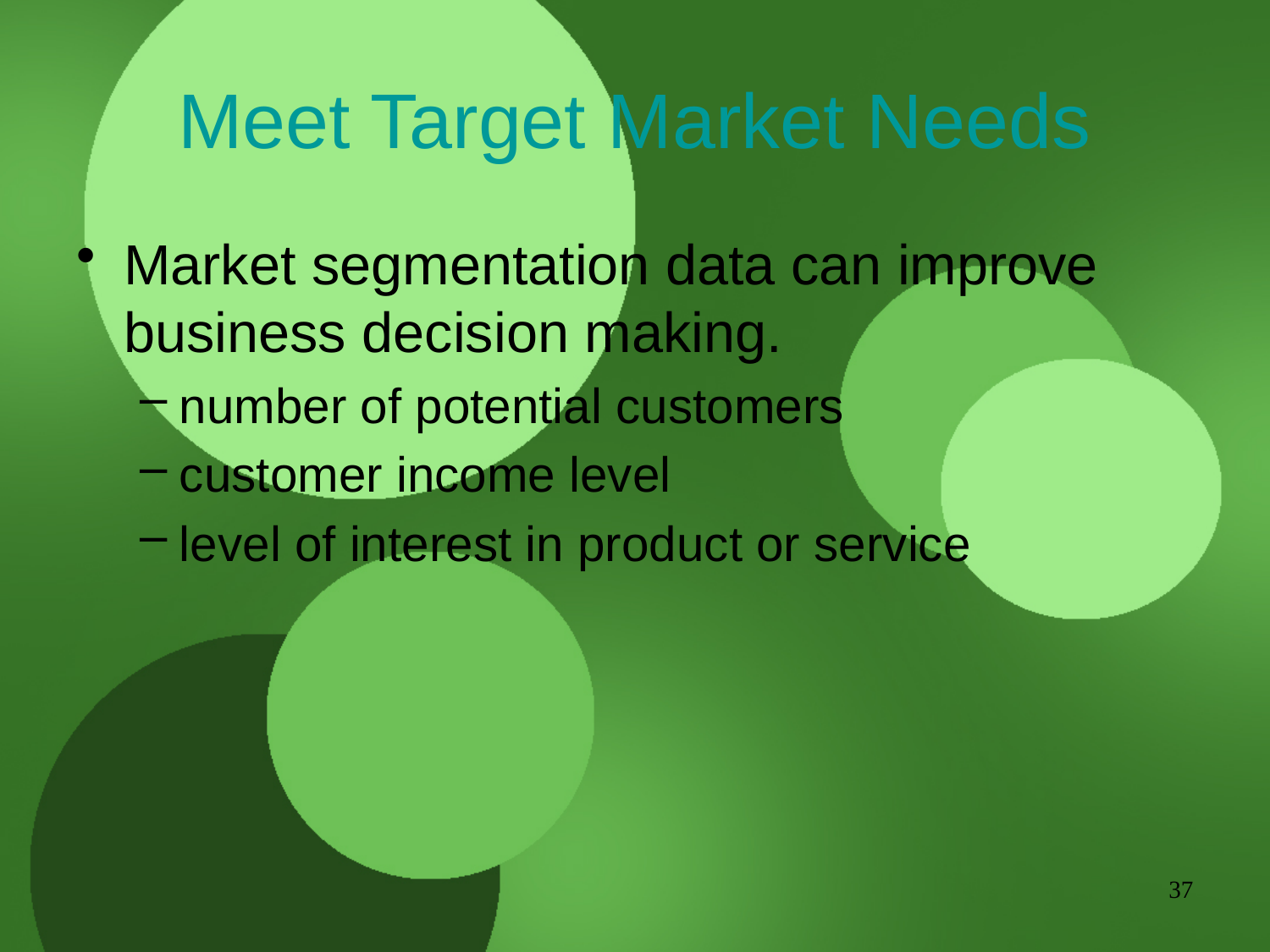

# Meet Target Market Needs
Market segmentation data can improve business decision making.
number of potential customers
customer income level
level of interest in product or service
37